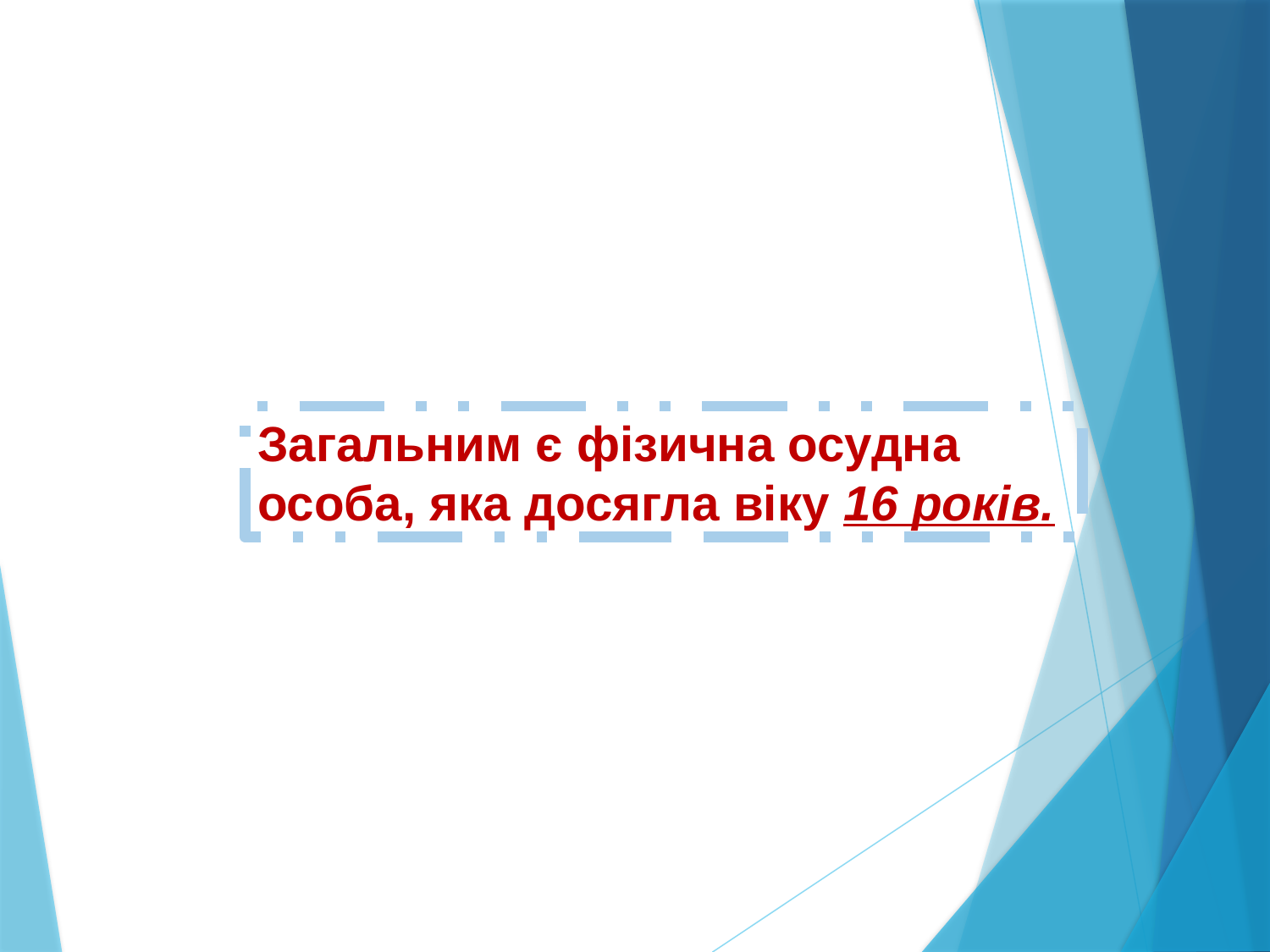

Загальним є фізична осудна особа, яка досягла віку 16 років.